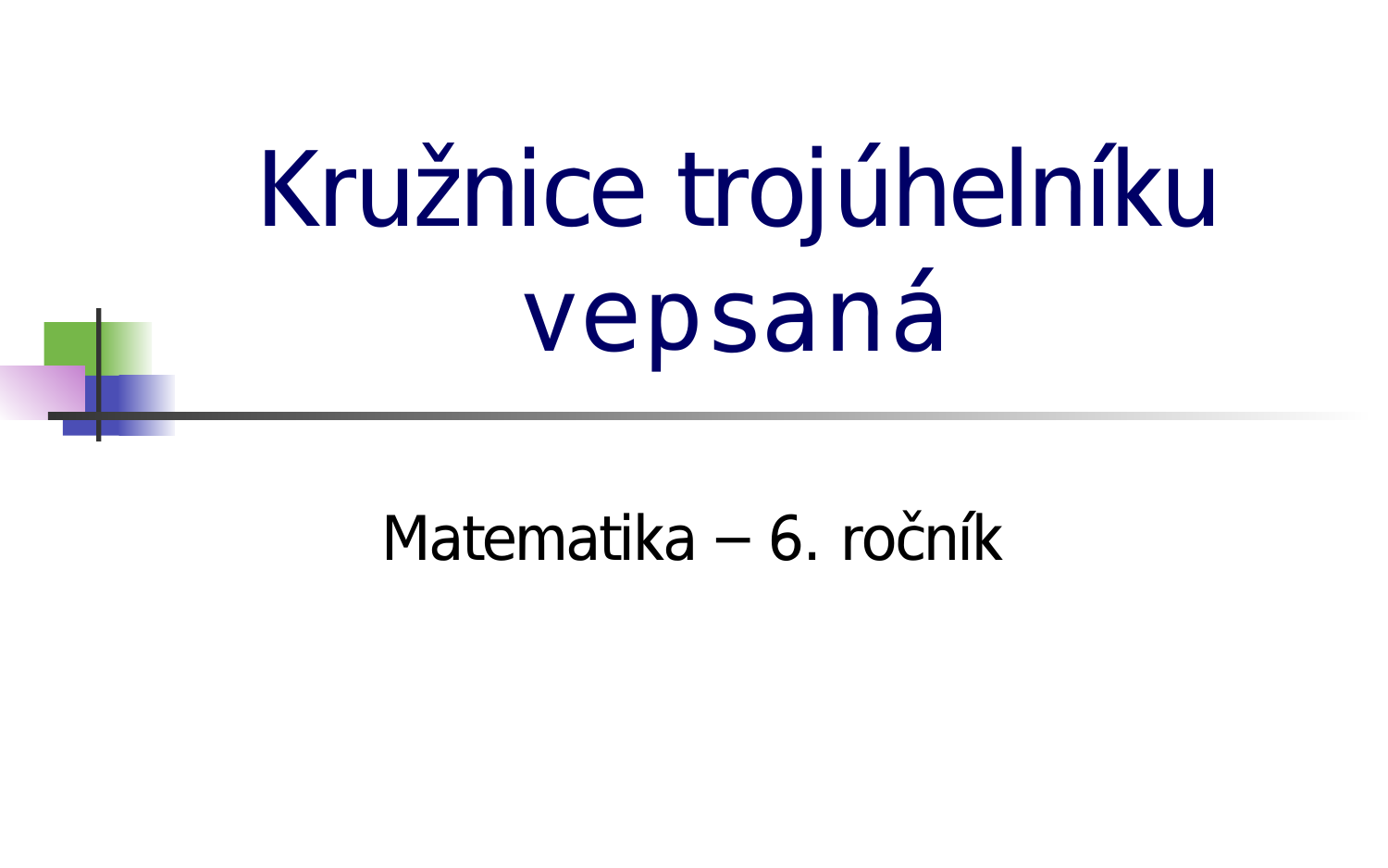

# Kružnice trojúhelníku vepsaná
Matematika – 6. ročník